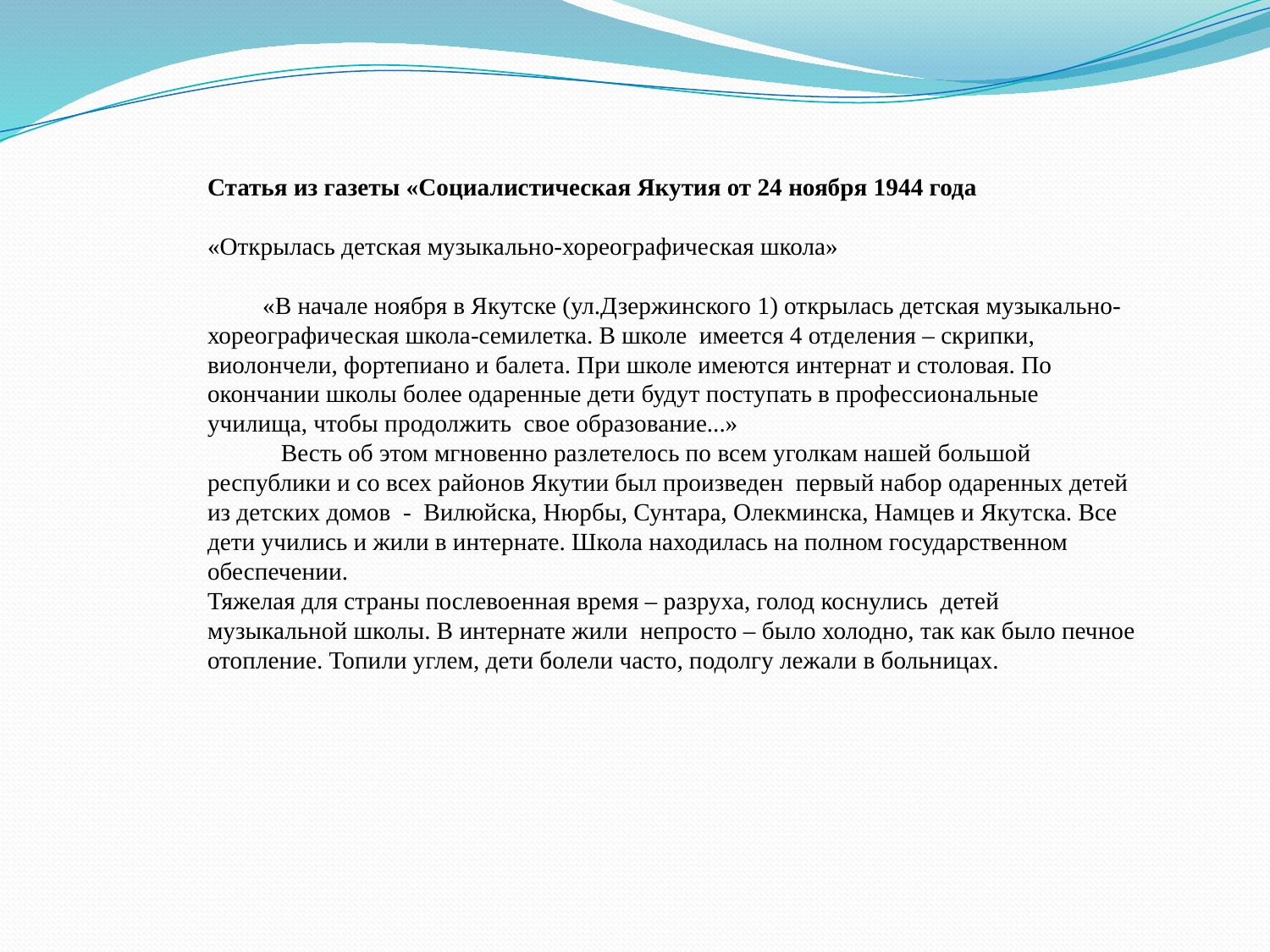

Статья из газеты «Социалистическая Якутия от 24 ноября 1944 года
«Открылась детская музыкально-хореографическая школа»

         «В начале ноября в Якутске (ул.Дзержинского 1) открылась детская музыкально-хореографическая школа-семилетка. В школе  имеется 4 отделения – скрипки, виолончели, фортепиано и балета. При школе имеются интернат и столовая. По окончании школы более одаренные дети будут поступать в профессиональные училища, чтобы продолжить  свое образование...»
            Весть об этом мгновенно разлетелось по всем уголкам нашей большой республики и со всех районов Якутии был произведен  первый набор одаренных детей из детских домов  -  Вилюйска, Нюрбы, Сунтара, Олекминска, Намцев и Якутска. Все дети учились и жили в интернате. Школа находилась на полном государственном обеспечении.
Тяжелая для страны послевоенная время – разруха, голод коснулись  детей музыкальной школы. В интернате жили  непросто – было холодно, так как было печное отопление. Топили углем, дети болели часто, подолгу лежали в больницах.